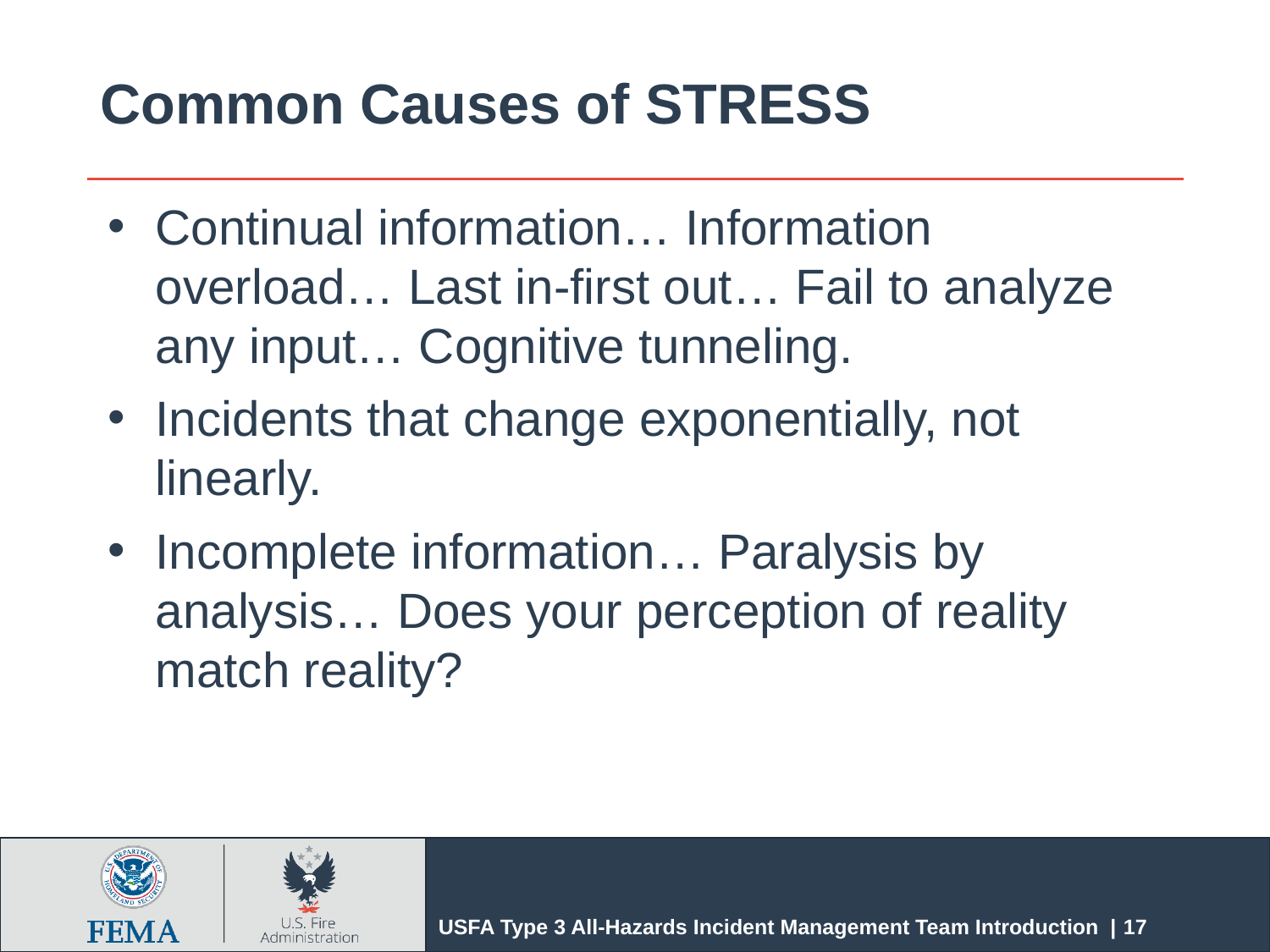

# Common Causes of STRESS
Continual information… Information overload… Last in-first out… Fail to analyze any input… Cognitive tunneling.
Incidents that change exponentially, not linearly.
Incomplete information… Paralysis by analysis… Does your perception of reality match reality?
USFA Type 3 All-Hazards Incident Management Team Introduction  | 17